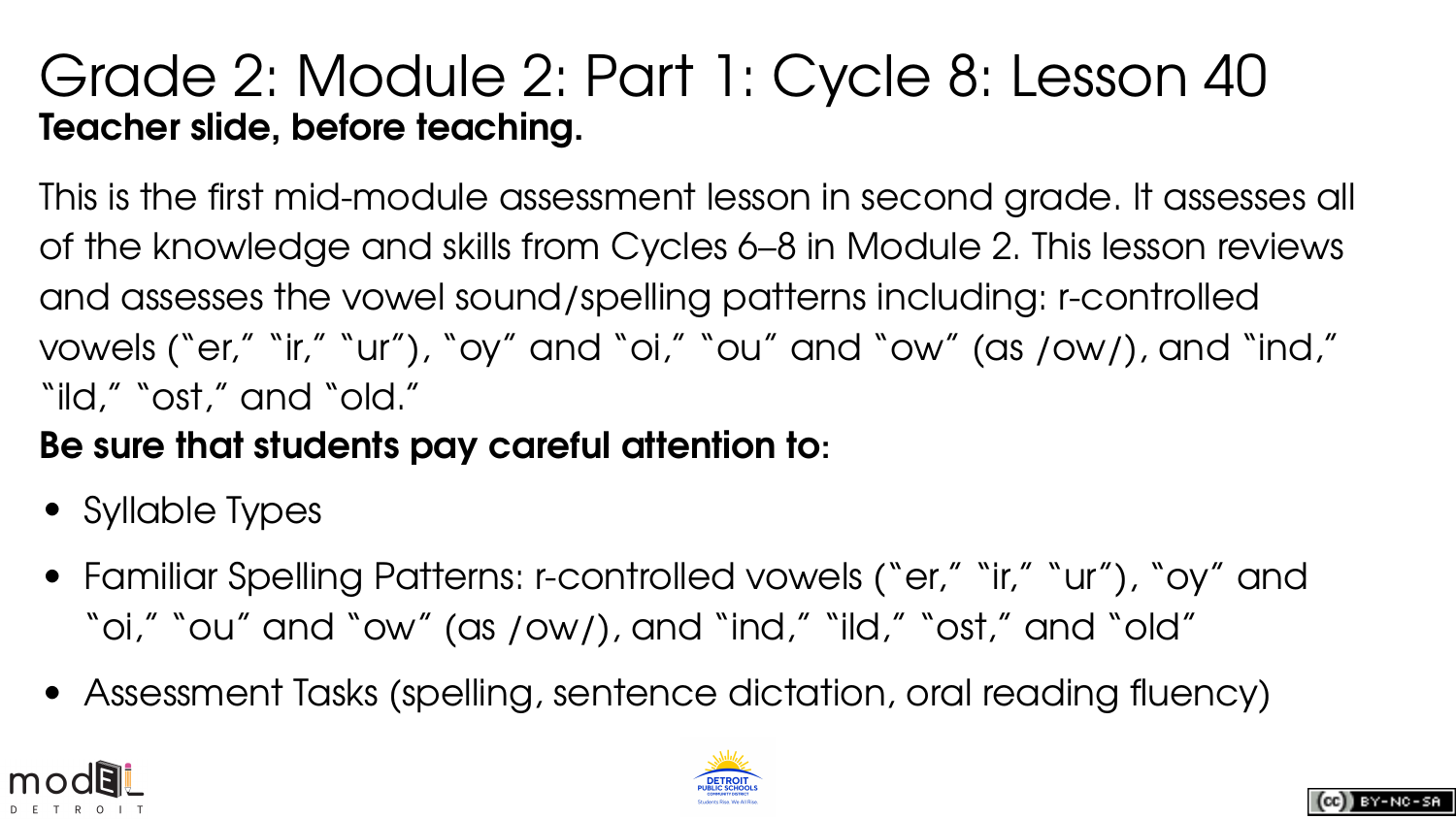

# Grade 2: Module 2: Part 1: Cycle 8: Lesson 40
Teacher slide, before teaching.
This is the first mid-module assessment lesson in second grade. It assesses all of the knowledge and skills from Cycles 6–8 in Module 2. This lesson reviews and assesses the vowel sound/spelling patterns including: r-controlled vowels (“er,” “ir,” “ur”), “oy” and “oi,” “ou” and “ow” (as /ow/), and “ind,” “ild,” “ost,” and “old.”
Be sure that students pay careful attention to:
Syllable Types
Familiar Spelling Patterns: r-controlled vowels (“er,” “ir,” “ur”), “oy” and “oi,” “ou” and “ow” (as /ow/), and “ind,” “ild,” “ost,” and “old”
Assessment Tasks (spelling, sentence dictation, oral reading fluency)